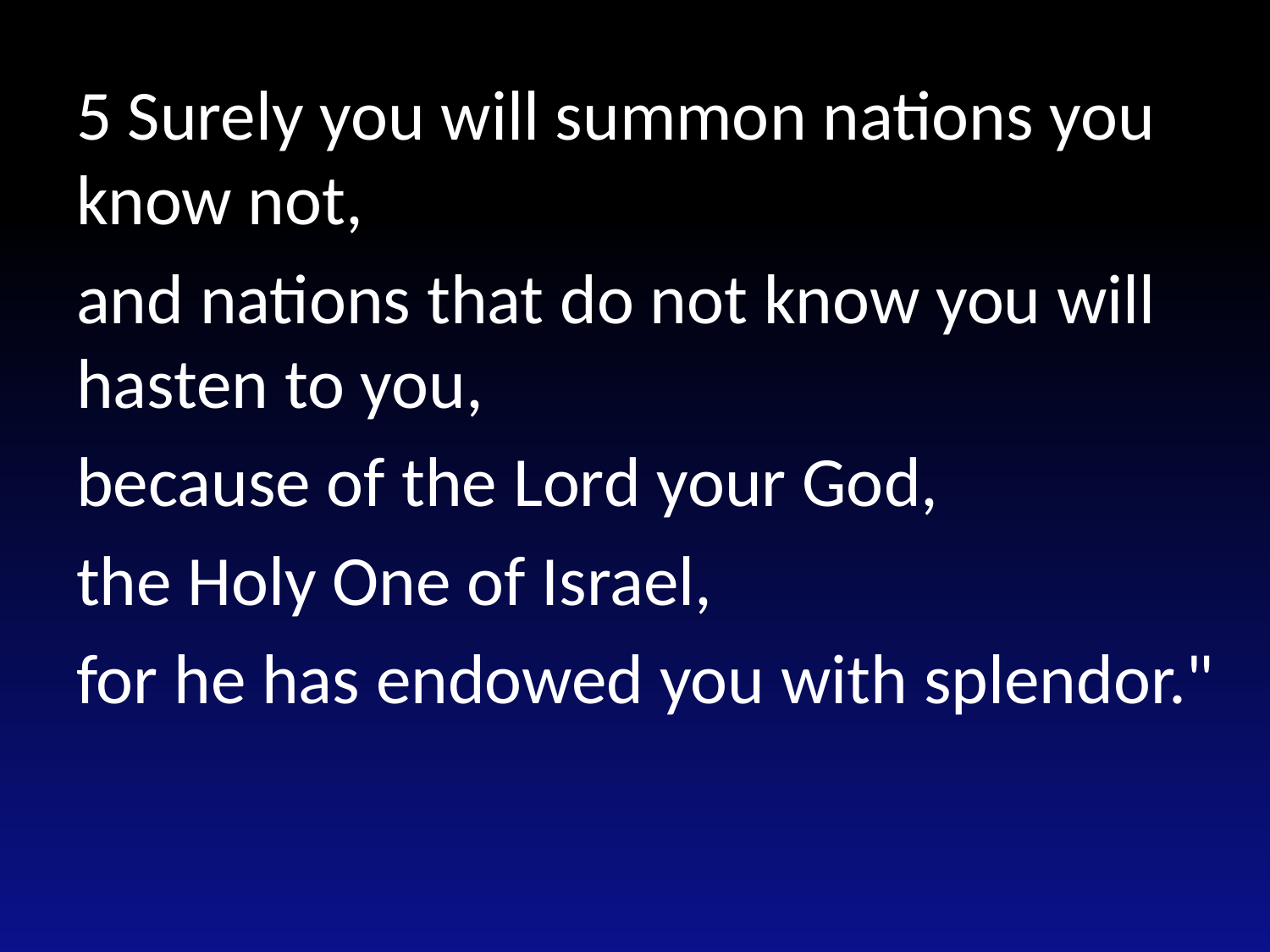

#
5 Surely you will summon nations you know not,
and nations that do not know you will hasten to you,
because of the Lord your God,
the Holy One of Israel,
for he has endowed you with splendor."